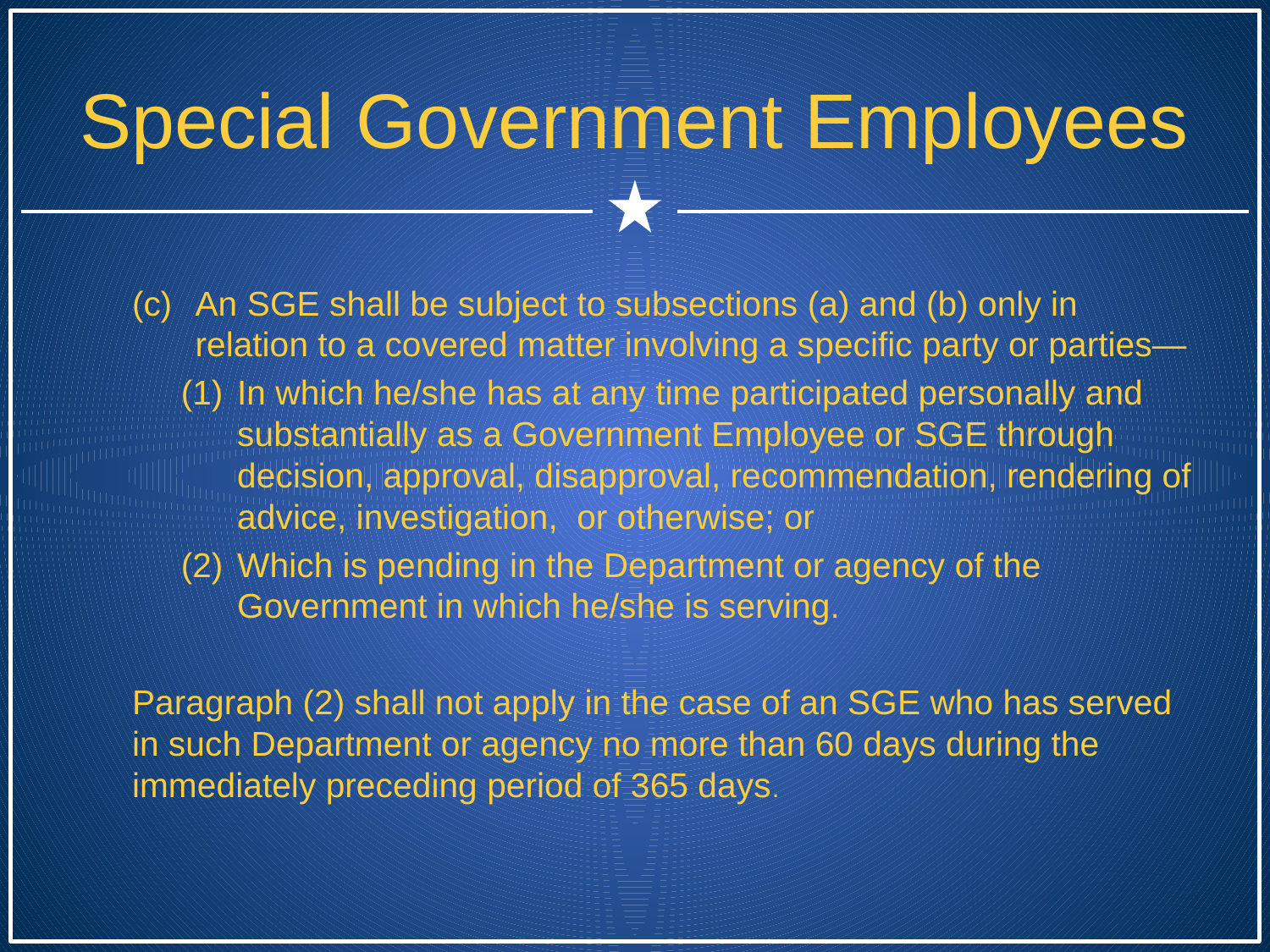

# Special Government Employees
An SGE shall be subject to subsections (a) and (b) only in relation to a covered matter involving a specific party or parties—
In which he/she has at any time participated personally and substantially as a Government Employee or SGE through decision, approval, disapproval, recommendation, rendering of advice, investigation,  or otherwise; or
Which is pending in the Department or agency of the Government in which he/she is serving.

Paragraph (2) shall not apply in the case of an SGE who has served in such Department or agency no more than 60 days during the immediately preceding period of 365 days.